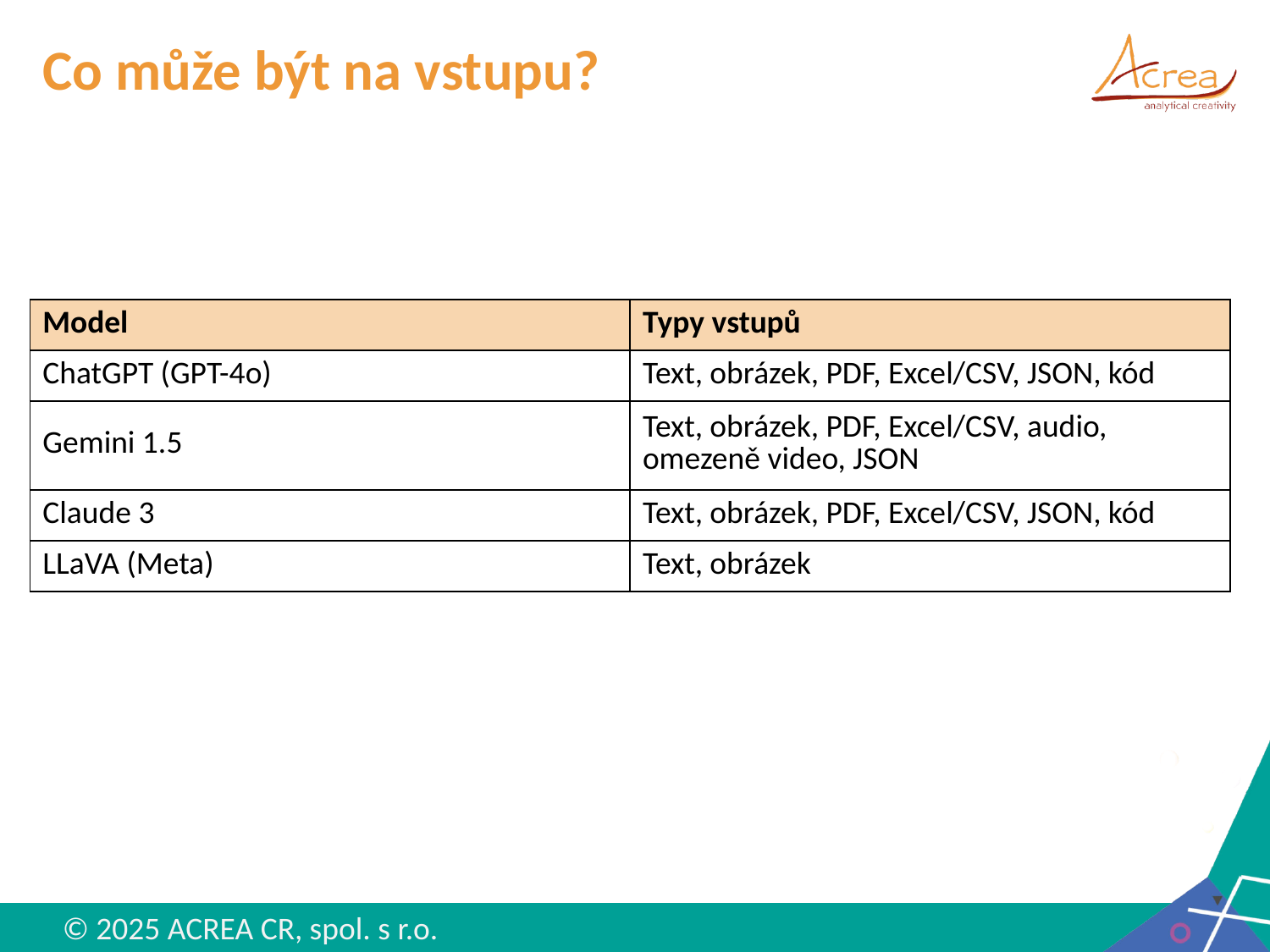

# Co může být na vstupu?
| Model | Typy vstupů |
| --- | --- |
| ChatGPT (GPT-4o) | Text, obrázek, PDF, Excel/CSV, JSON, kód |
| Gemini 1.5 | Text, obrázek, PDF, Excel/CSV, audio, omezeně video, JSON |
| Claude 3 | Text, obrázek, PDF, Excel/CSV, JSON, kód |
| LLaVA (Meta) | Text, obrázek |